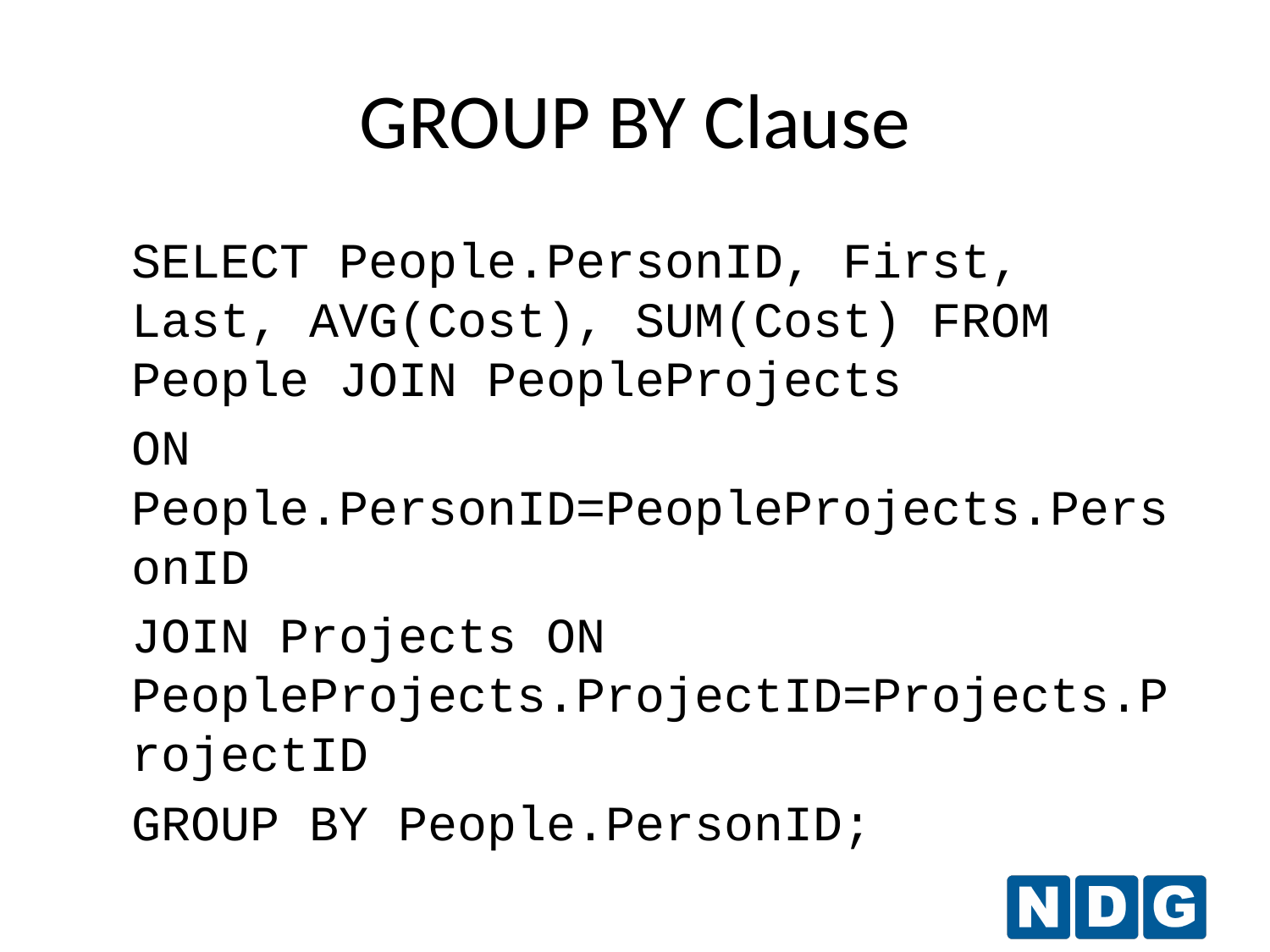

GROUP BY Clause
SELECT People.PersonID, First, Last, AVG(Cost), SUM(Cost) FROM People JOIN PeopleProjects
ON People.PersonID=PeopleProjects.PersonID
JOIN Projects ON PeopleProjects.ProjectID=Projects.ProjectID
GROUP BY People.PersonID;